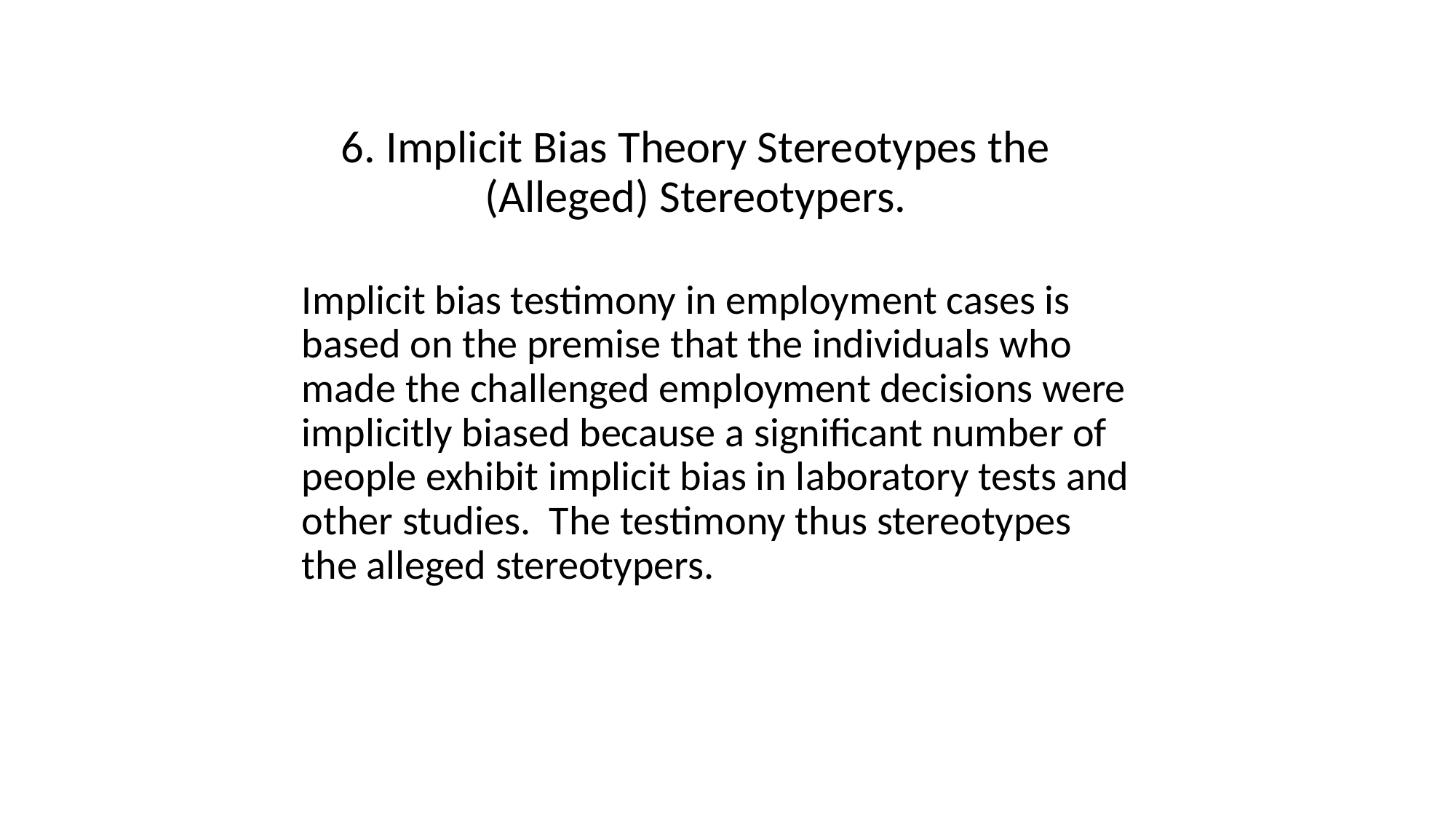

# 6. Implicit Bias Theory Stereotypes the (Alleged) Stereotypers.
Implicit bias testimony in employment cases is based on the premise that the individuals who made the challenged employment decisions were implicitly biased because a significant number of people exhibit implicit bias in laboratory tests and other studies.  The testimony thus stereotypes the alleged stereotypers.